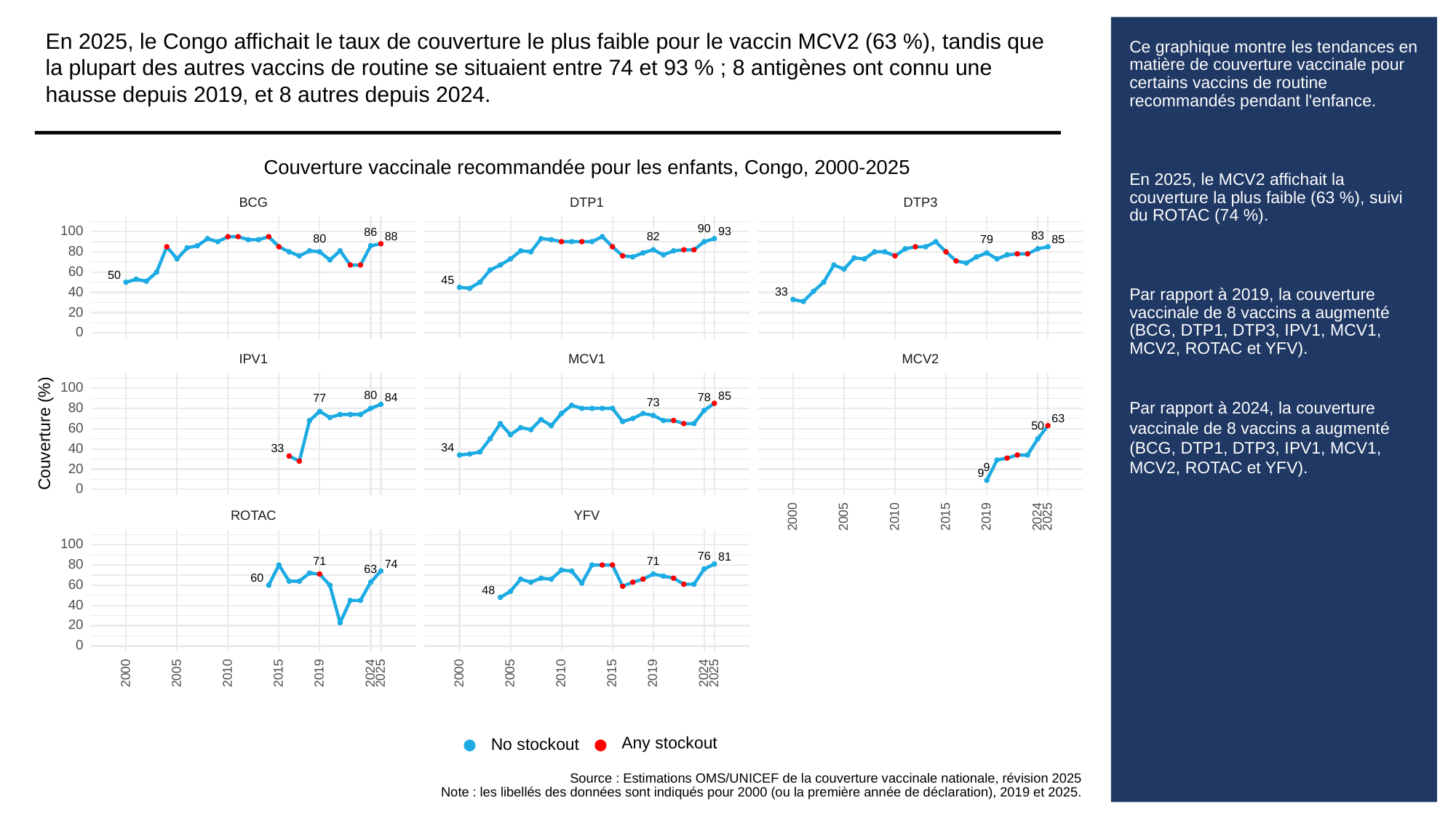

En 2025, le Congo affichait le taux de couverture le plus faible pour le vaccin MCV2 (63 %), tandis que la plupart des autres vaccins de routine se situaient entre 74 et 93 % ; 8 antigènes ont connu une hausse depuis 2019, et 8 autres depuis 2024.
# Ce graphique montre les tendances en matière de couverture vaccinale pour certains vaccins de routine recommandés pendant l'enfance.

En 2025, le MCV2 affichait la couverture la plus faible (63 %), suivi du ROTAC (74 %).

Par rapport à 2019, la couverture vaccinale de 8 vaccins a augmenté (BCG, DTP1, DTP3, IPV1, MCV1, MCV2, ROTAC et YFV).

Par rapport à 2024, la couverture vaccinale de 8 vaccins a augmenté (BCG, DTP1, DTP3, IPV1, MCV1, MCV2, ROTAC et YFV).

Couverture vaccinale recommandée pour les enfants, Congo, 2000-2025
BCG
DTP3
DTP1

90
100
93
86

83
88
82

80
85
79

80

60

50

45

40
33

20

0

MCV1
MCV2
IPV1

100

80
85
84
78
77

73

80

63

50

60

Couverture (%)

40
34
33

9
20

9

0

ROTAC
YFV
2000
2005
2010
2015
2019
2024
2025

100

76
81

71
71
80
74

63

60

60

48

40

20

0

2000
2005
2010
2015
2019
2024
2025
2000
2005
2010
2015
2019
2024
2025
Any stockout
No stockout

Source : Estimations OMS/UNICEF de la couverture vaccinale nationale, révision 2025
Note : les libellés des données sont indiqués pour 2000 (ou la première année de déclaration), 2019 et 2025.